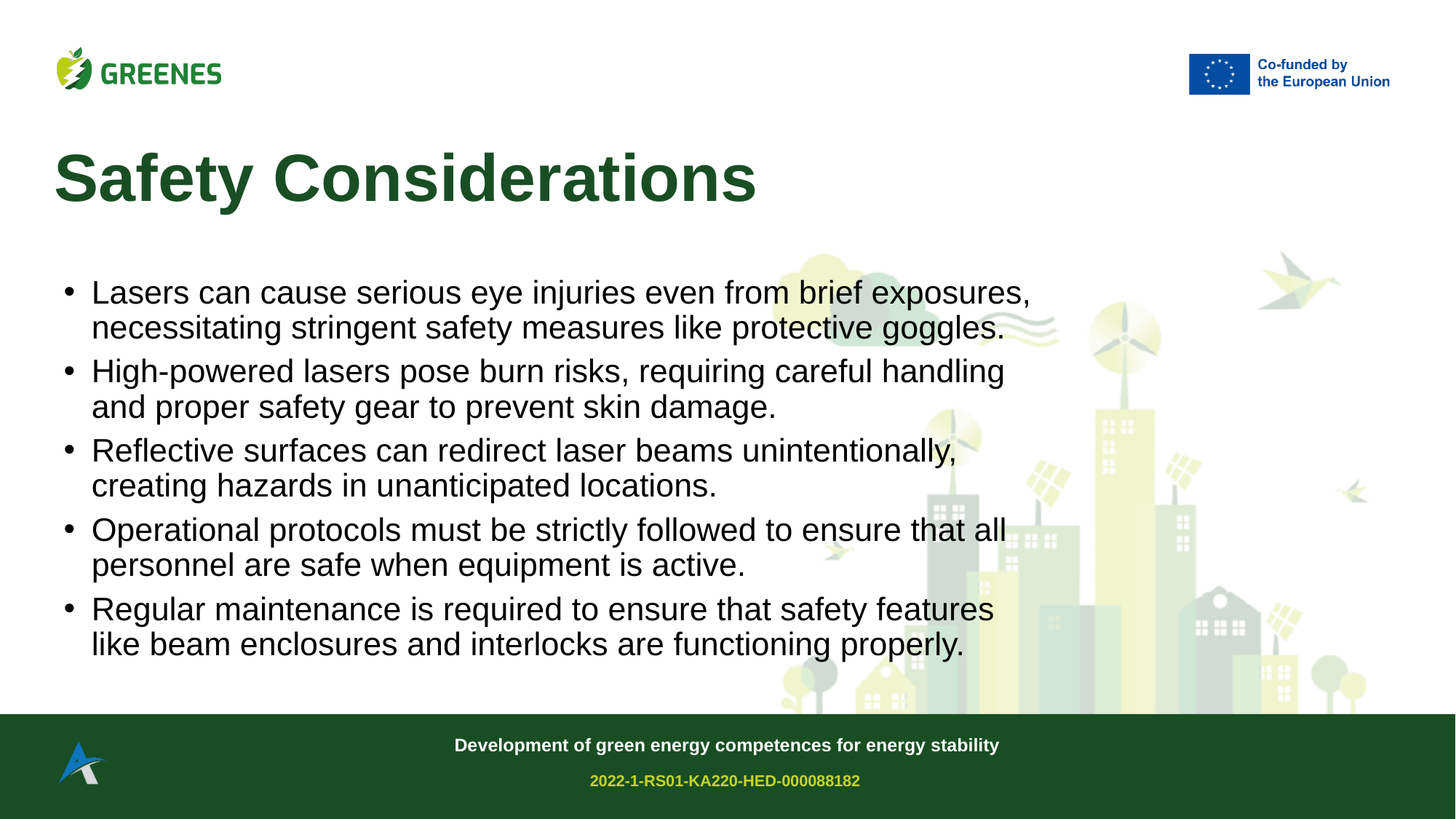

# Safety Considerations
Lasers can cause serious eye injuries even from brief exposures, necessitating stringent safety measures like protective goggles.
High-powered lasers pose burn risks, requiring careful handling and proper safety gear to prevent skin damage.
Reflective surfaces can redirect laser beams unintentionally, creating hazards in unanticipated locations.
Operational protocols must be strictly followed to ensure that all personnel are safe when equipment is active.
Regular maintenance is required to ensure that safety features like beam enclosures and interlocks are functioning properly.